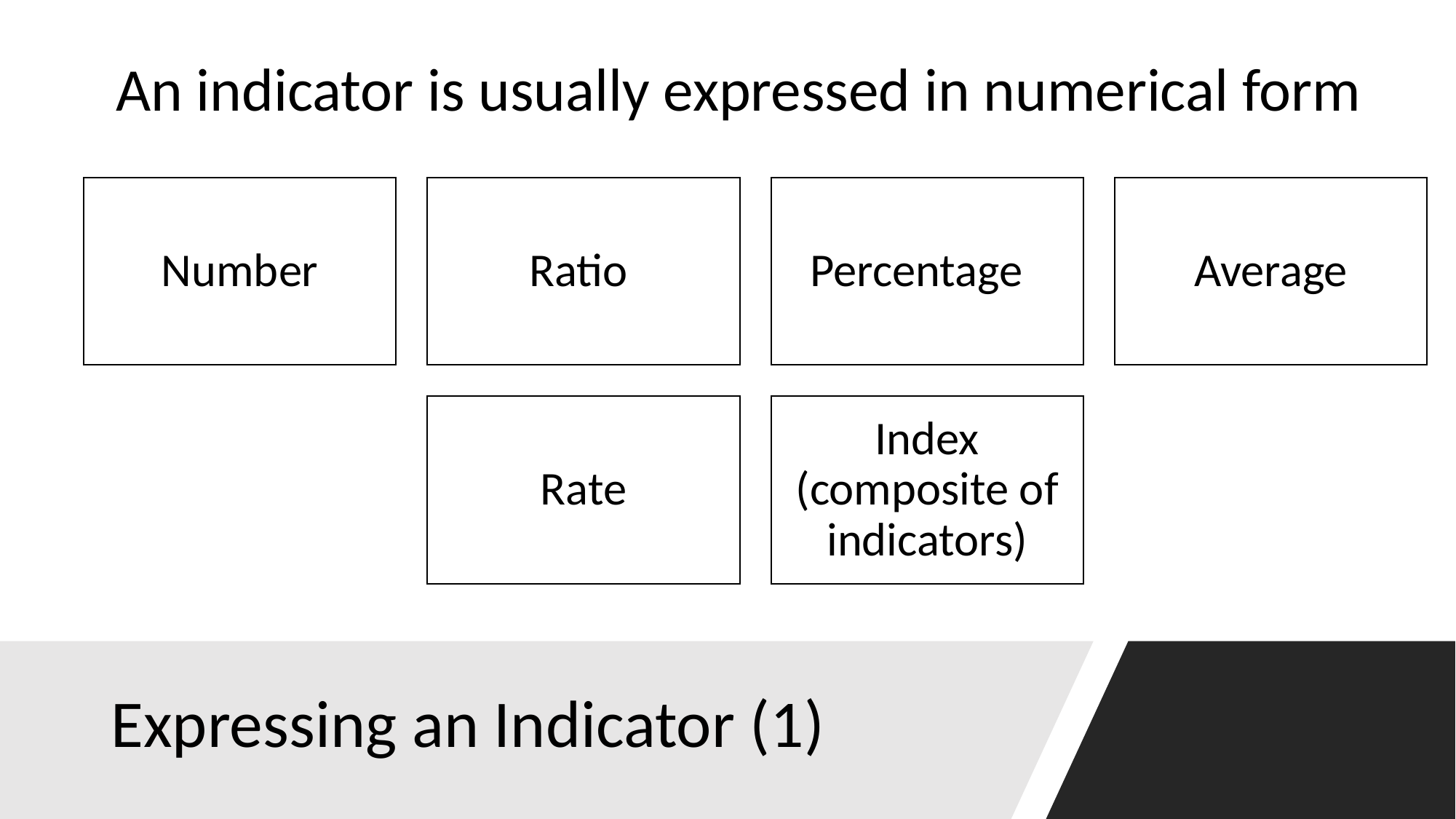

An indicator is usually expressed in numerical form
Number
Ratio
Percentage
Average
Rate
Index (composite of indicators)

# Expressing an Indicator (1)

15